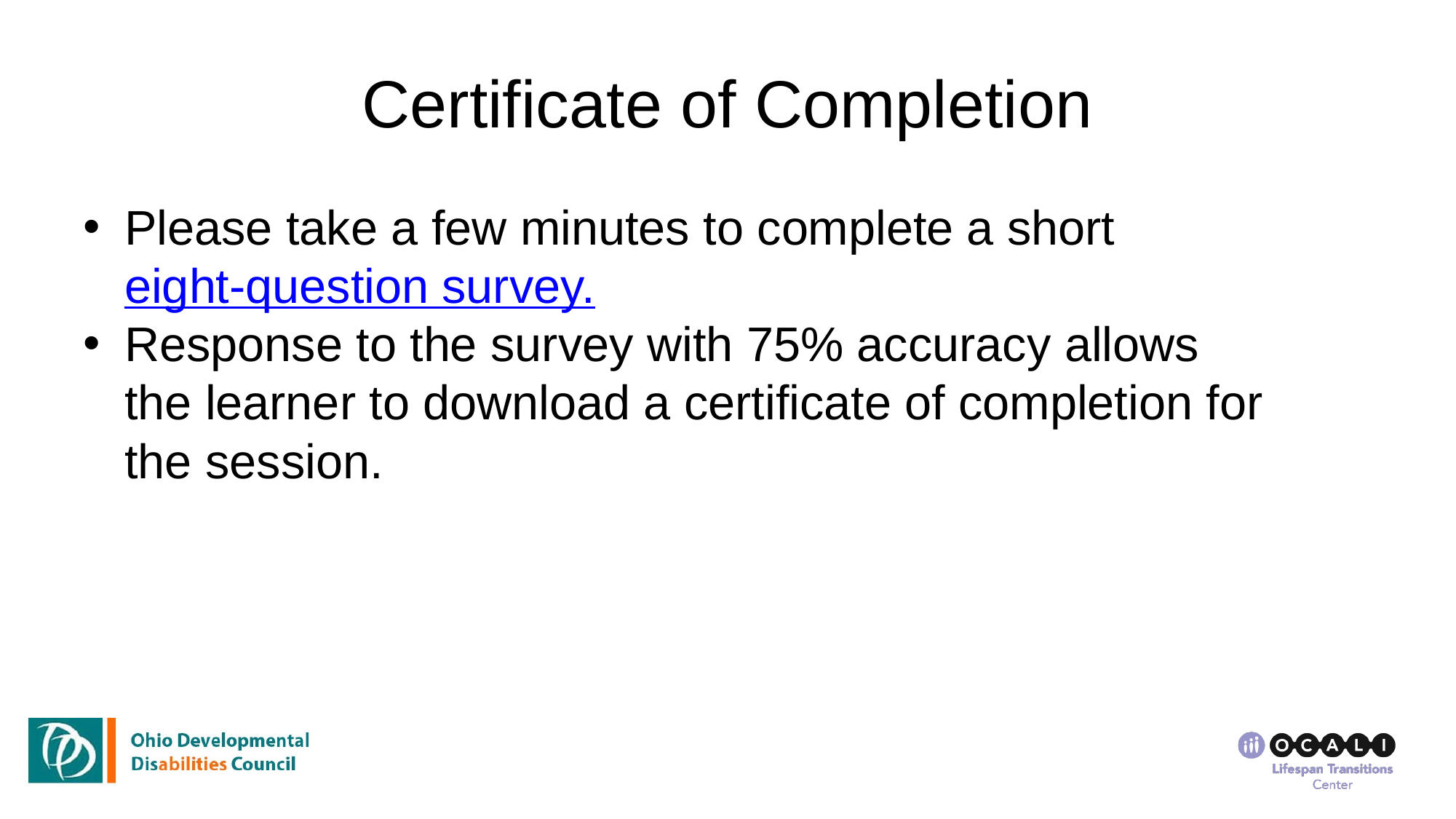

# Certificate of Completion
Please take a few minutes to complete a short eight-question survey.
Response to the survey with 75% accuracy allows the learner to download a certificate of completion for the session.